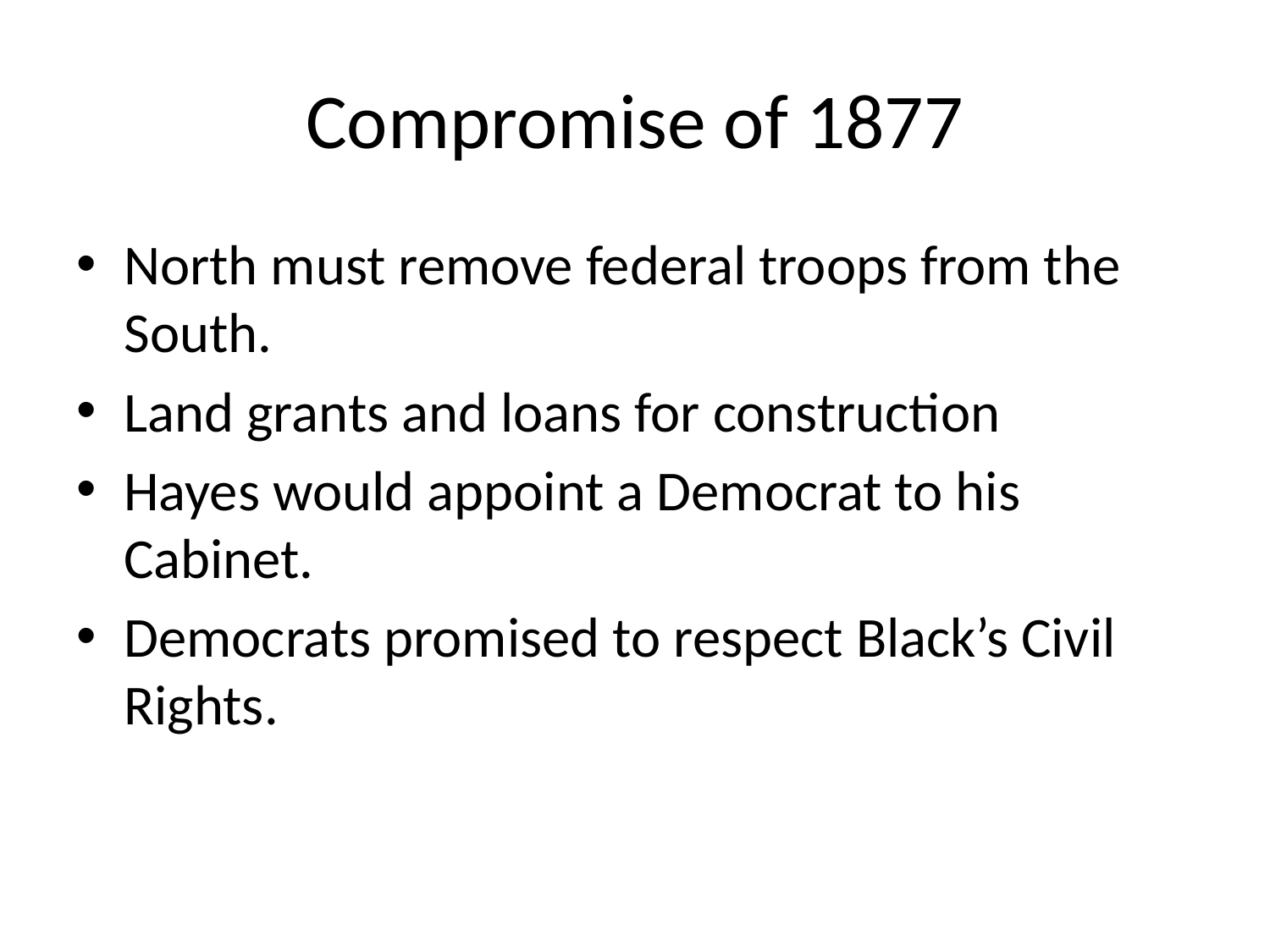

# Compromise of 1877
North must remove federal troops from the South.
Land grants and loans for construction
Hayes would appoint a Democrat to his Cabinet.
Democrats promised to respect Black’s Civil Rights.